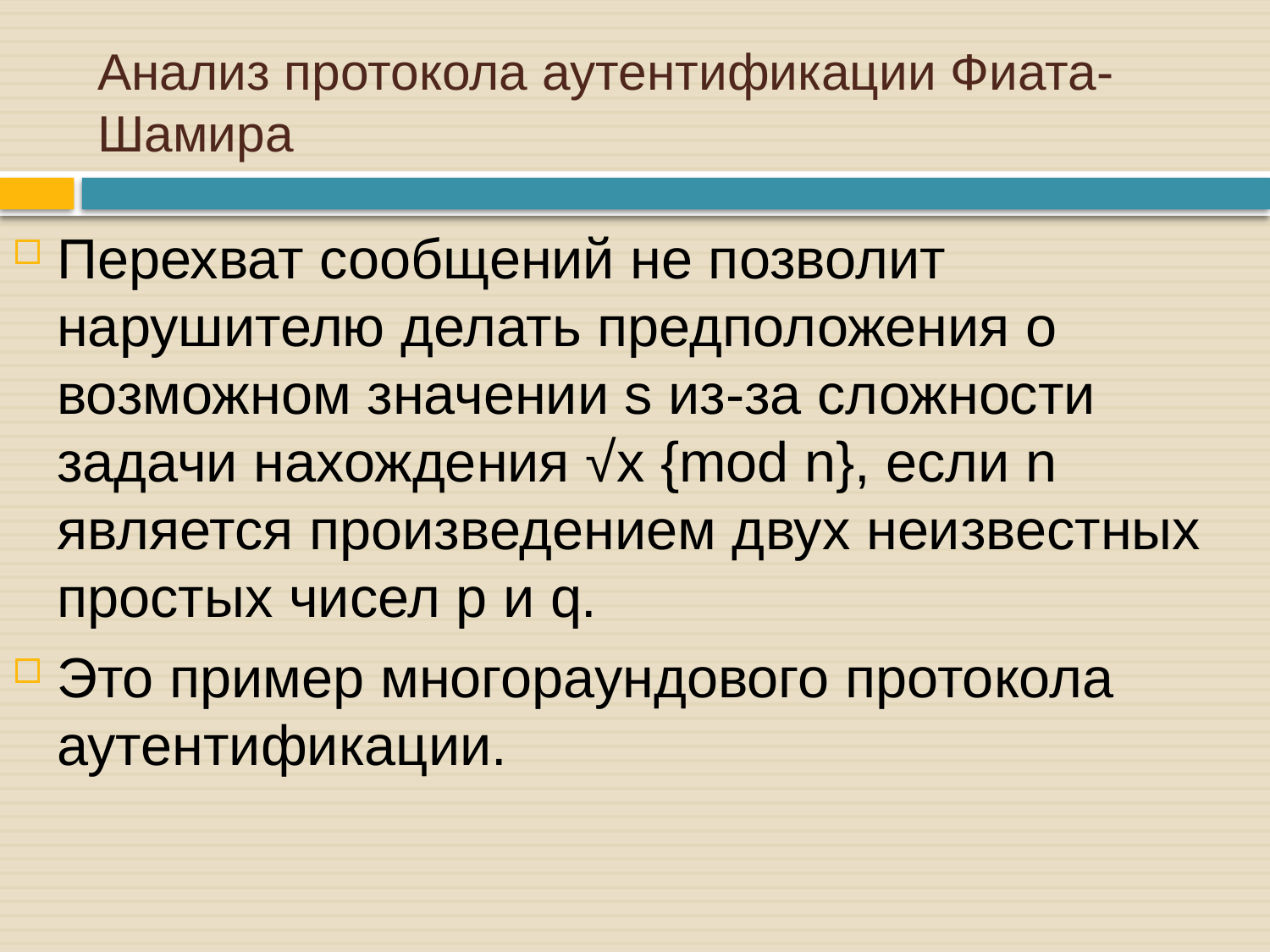

# Анализ протокола аутентификации Фиата-Шамира
Перехват сообщений не позволит нарушителю делать предположения о возможном значении s из-за сложности задачи нахождения √x {mod n}, если n является произведением двух неизвестных простых чисел p и q.
Это пример многораундового протокола аутентификации.